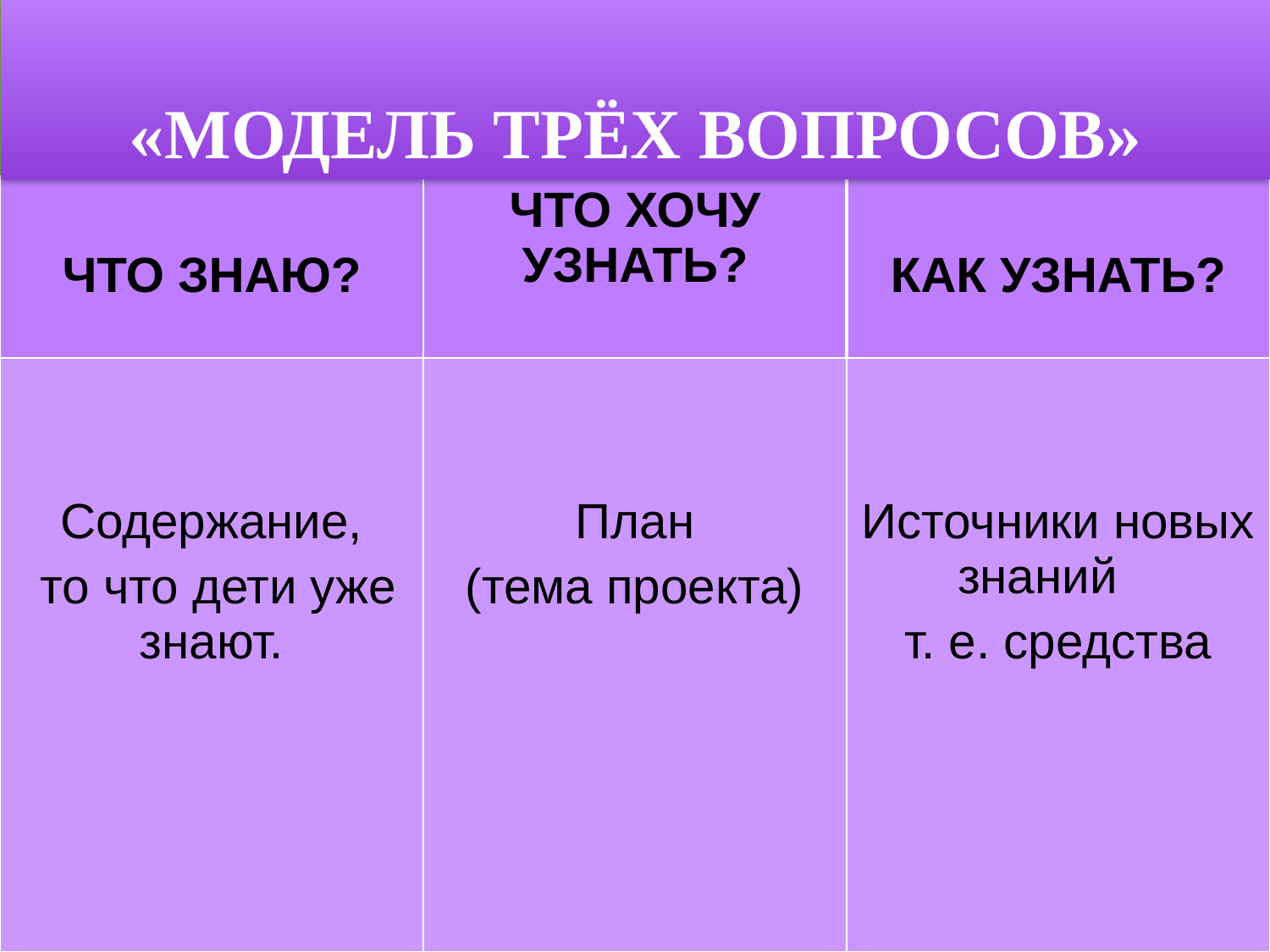

«МОДЕЛЬ ТРЁХ ВОПРОСОВ»
| ЧТО ЗНАЮ? | ЧТО ХОЧУ УЗНАТЬ? | КАК УЗНАТЬ? |
| --- | --- | --- |
| Содержание, то что дети уже знают. | План (тема проекта) | Источники новых знаний т. е. средства |